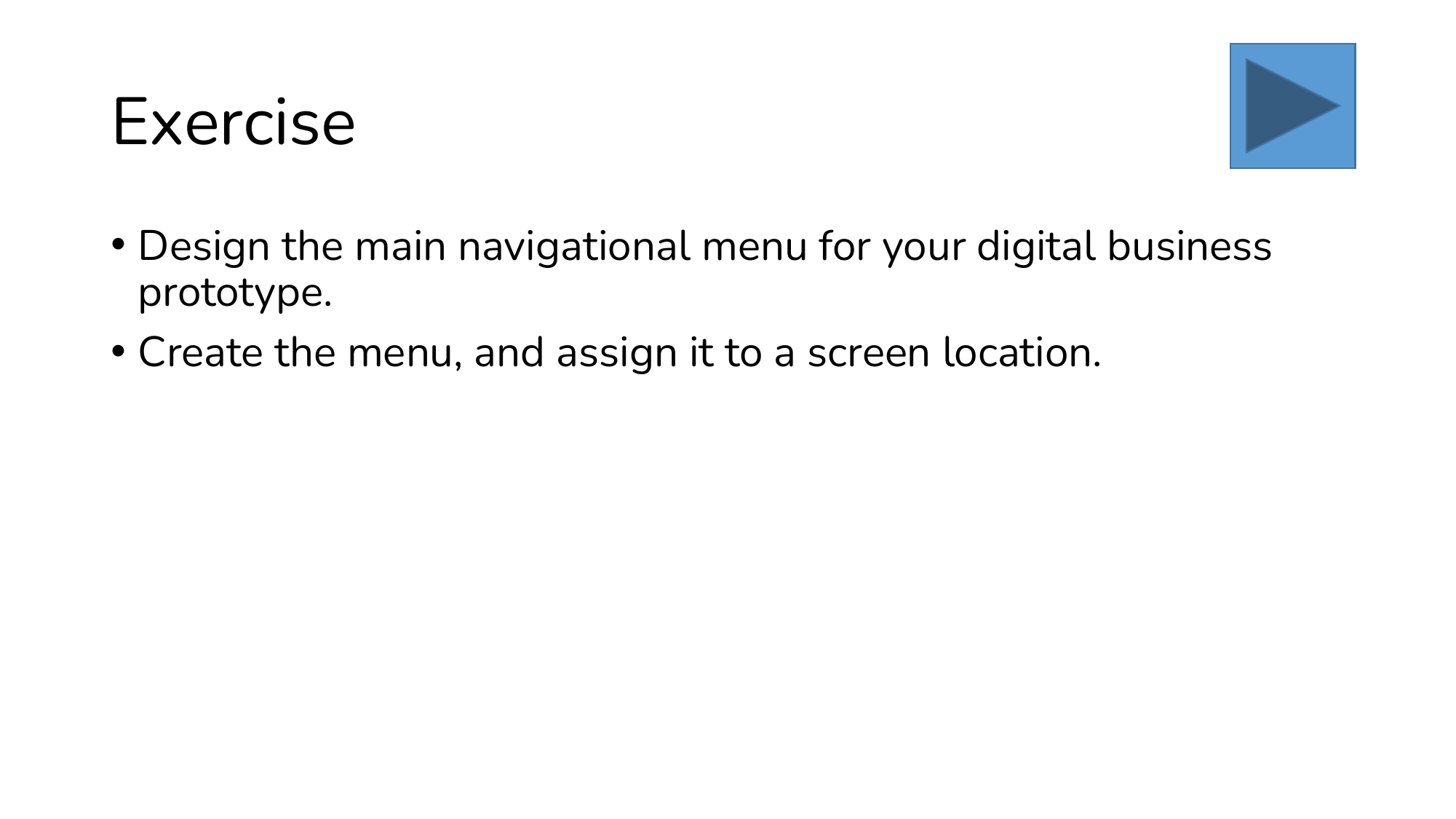

# Exercise

Design the main navigational menu for your digital business prototype.
Create the menu, and assign it to a screen location.